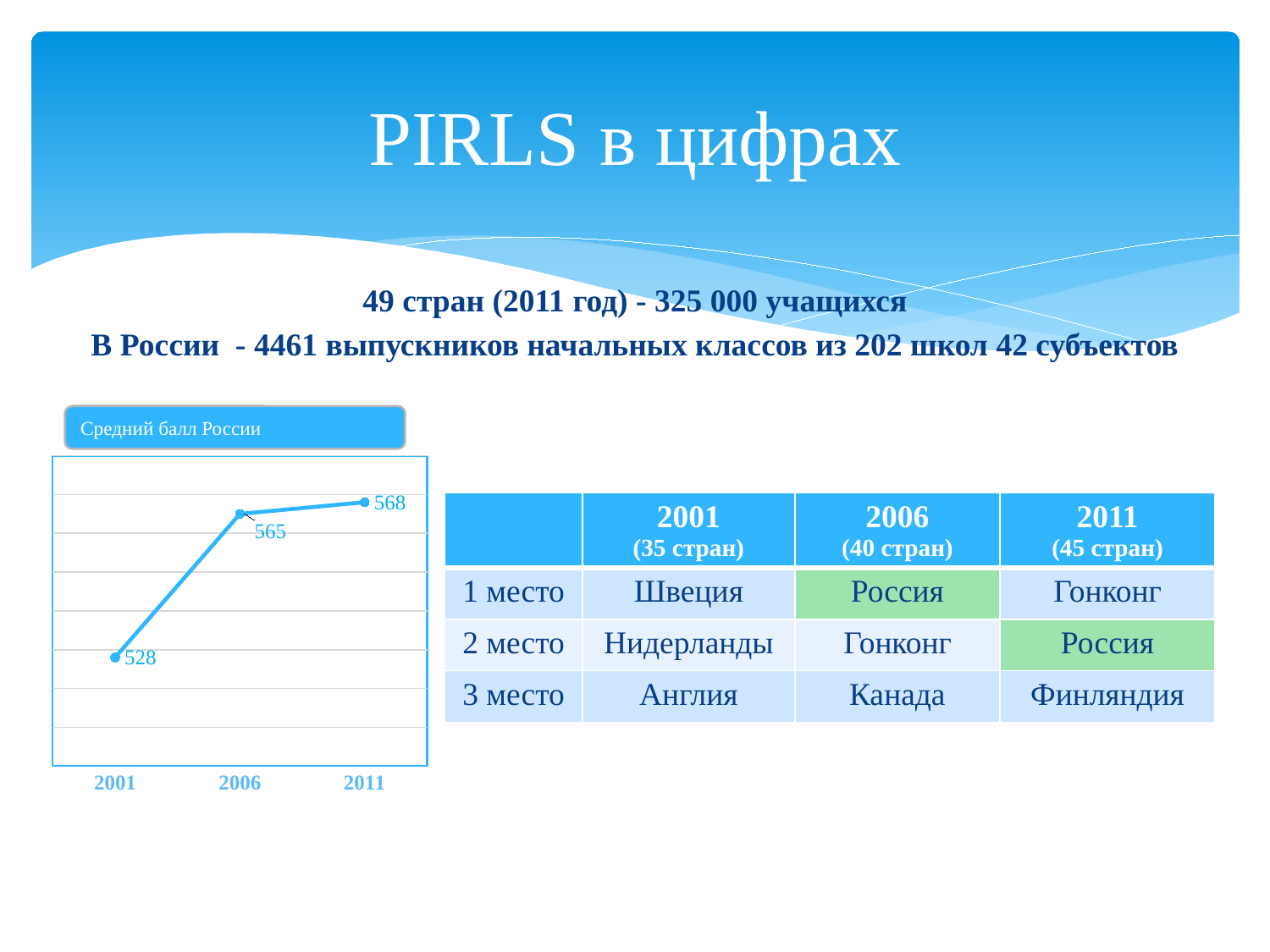

# PIRLS в цифрах
49 стран (2011 год) - 325 000 учащихся
В России  - 4461 выпускников начальных классов из 202 школ 42 субъектов
Средний балл России

### Chart

| Category | Ряд 1 |
|---|---|
| 2001 | 528.0 |
| 2006 | 565.0 |
| 2011 | 568.0 |
|  | 2001 (35 стран) | 2006 (40 стран) | 2011 (45 стран) |
| --- | --- | --- | --- |
| 1 место | Швеция | Россия | Гонконг |
| 2 место | Нидерланды | Гонконг | Россия |
| 3 место | Англия | Канада | Финляндия |